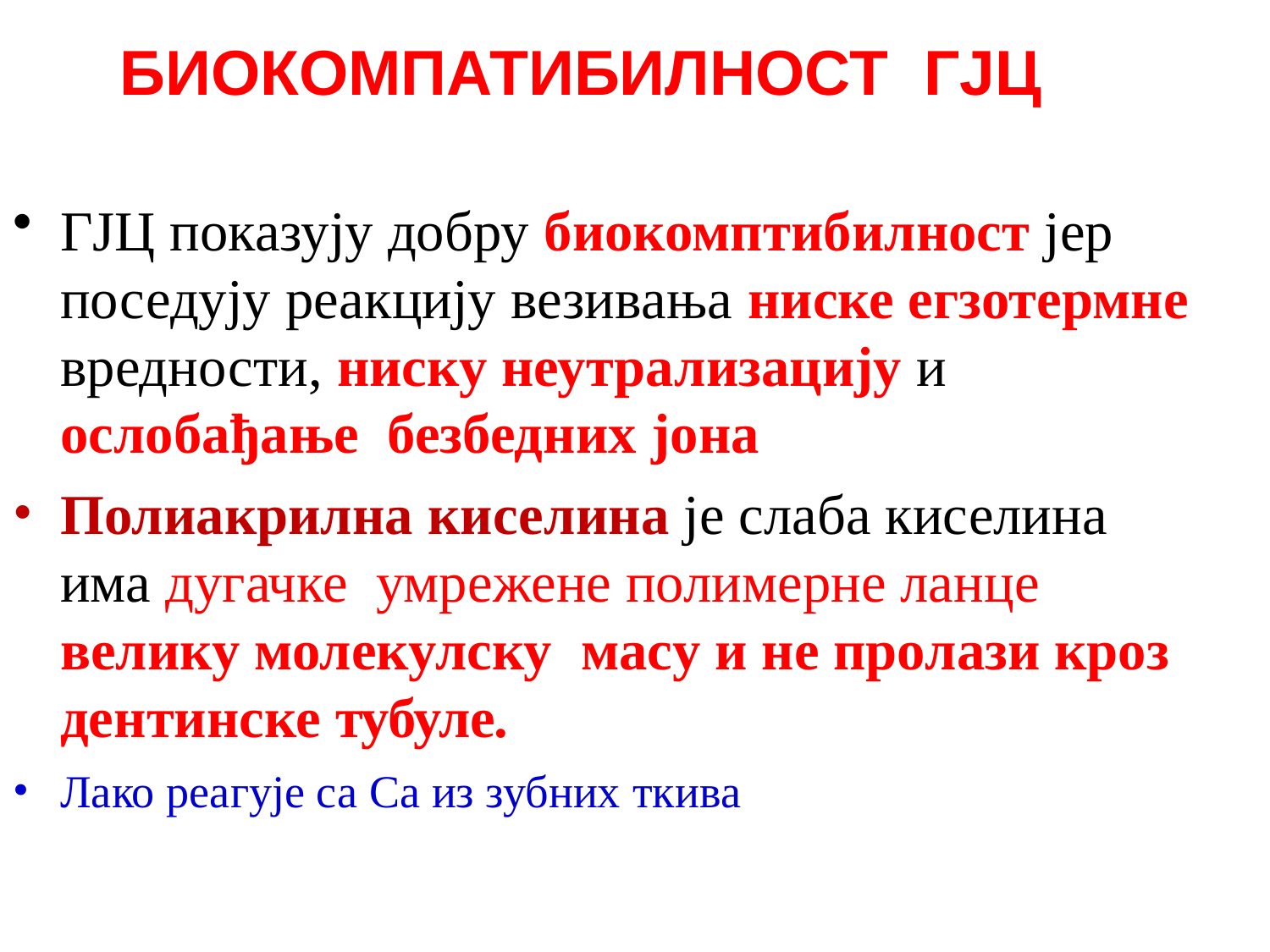

# БИОКОМПАТИБИЛНОСТ  ГЈЦ
ГЈЦ показују добру биокомптибилност јер  поседују реакцију везивања ниске егзотермне  вредности, ниску неутрализацију и ослобађање  безбедних јона
Полиакрилна киселина је слаба киселина има дугачке  умрежене полимерне ланце велику молекулску  масу и не пролази кроз дентинске тубуле.
Лако реагује са Са из зубних ткива